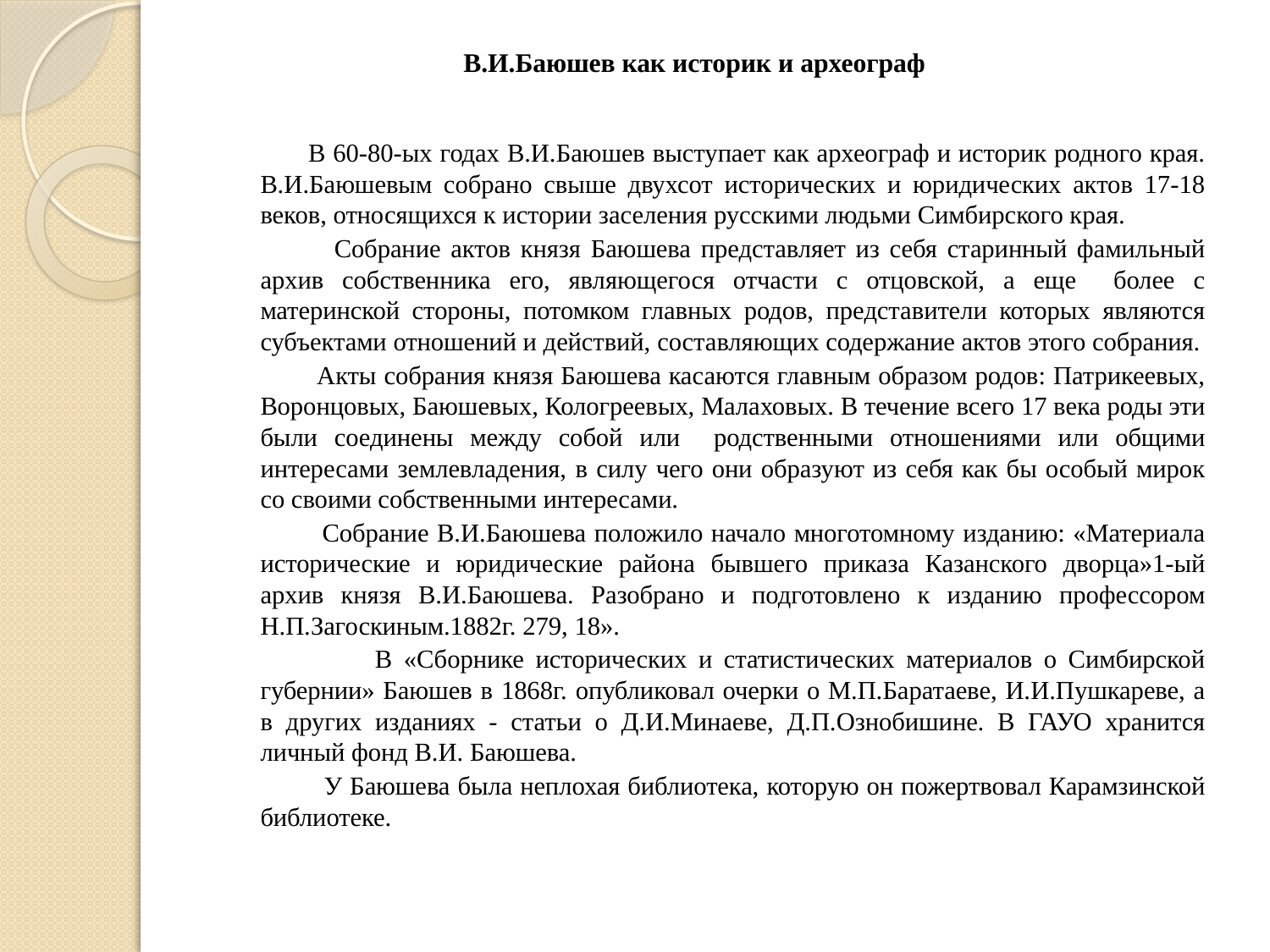

# В.И.Баюшев как историк и археограф

           В 60-80-ых годах В.И.Баюшев выступает как археограф и историк родного края. В.И.Баюшевым собрано свыше двухсот исторических и юридических актов 17-18 веков, относящихся к истории заселения русскими людьми Симбирского края.
           Собрание актов князя Баюшева представляет из себя старинный фамильный архив собственника его, являющегося отчасти с отцовской, а еще  более с материнской стороны, потомком главных родов, представители которых являются субъектами отношений и действий, составляющих содержание актов этого собрания.
            Акты собрания князя Баюшева касаются главным образом родов: Патрикеевых, Воронцовых, Баюшевых, Кологреевых, Малаховых. В течение всего 17 века роды эти были соединены между собой или  родственными отношениями или общими интересами землевладения, в силу чего они образуют из себя как бы особый мирок со своими собственными интересами.
            Собрание В.И.Баюшева положило начало многотомному изданию: «Материала исторические и юридические района бывшего приказа Казанского дворца»1-ый архив князя В.И.Баюшева. Разобрано и подготовлено к изданию профессором Н.П.Загоскиным.1882г. 279, 18».
             В «Сборнике исторических и статистических материалов о Симбирской губернии» Баюшев в 1868г. опубликовал очерки о М.П.Баратаеве, И.И.Пушкареве, а в других изданиях - статьи о Д.И.Минаеве, Д.П.Ознобишине. В ГАУО хранится личный фонд В.И. Баюшева.
             У Баюшева была неплохая библиотека, которую он пожертвовал Карамзинской библиотеке.